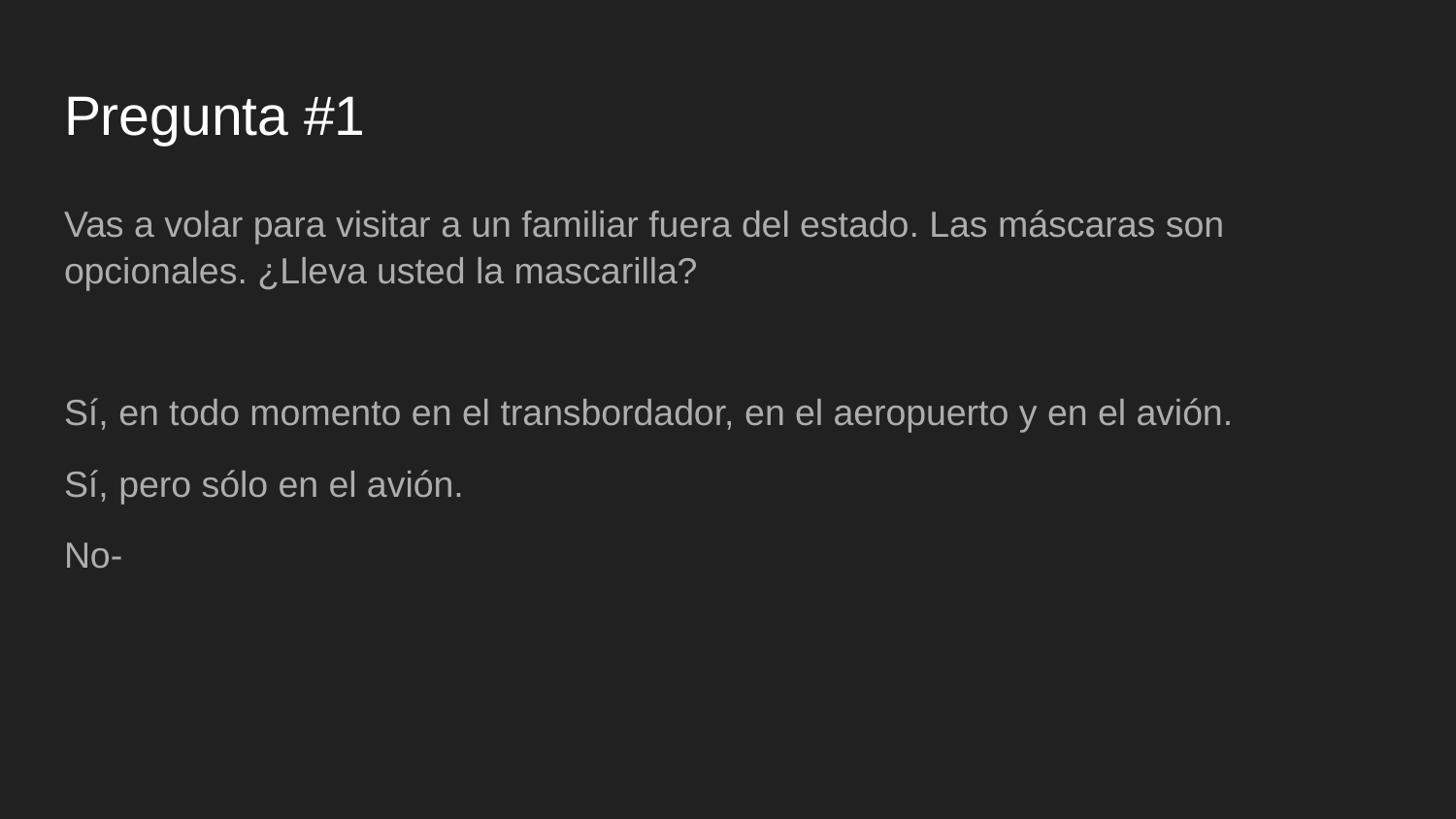

# Pregunta #1
Vas a volar para visitar a un familiar fuera del estado. Las máscaras son opcionales. ¿Lleva usted la mascarilla?

Sí, en todo momento en el transbordador, en el aeropuerto y en el avión.
Sí, pero sólo en el avión.
No-